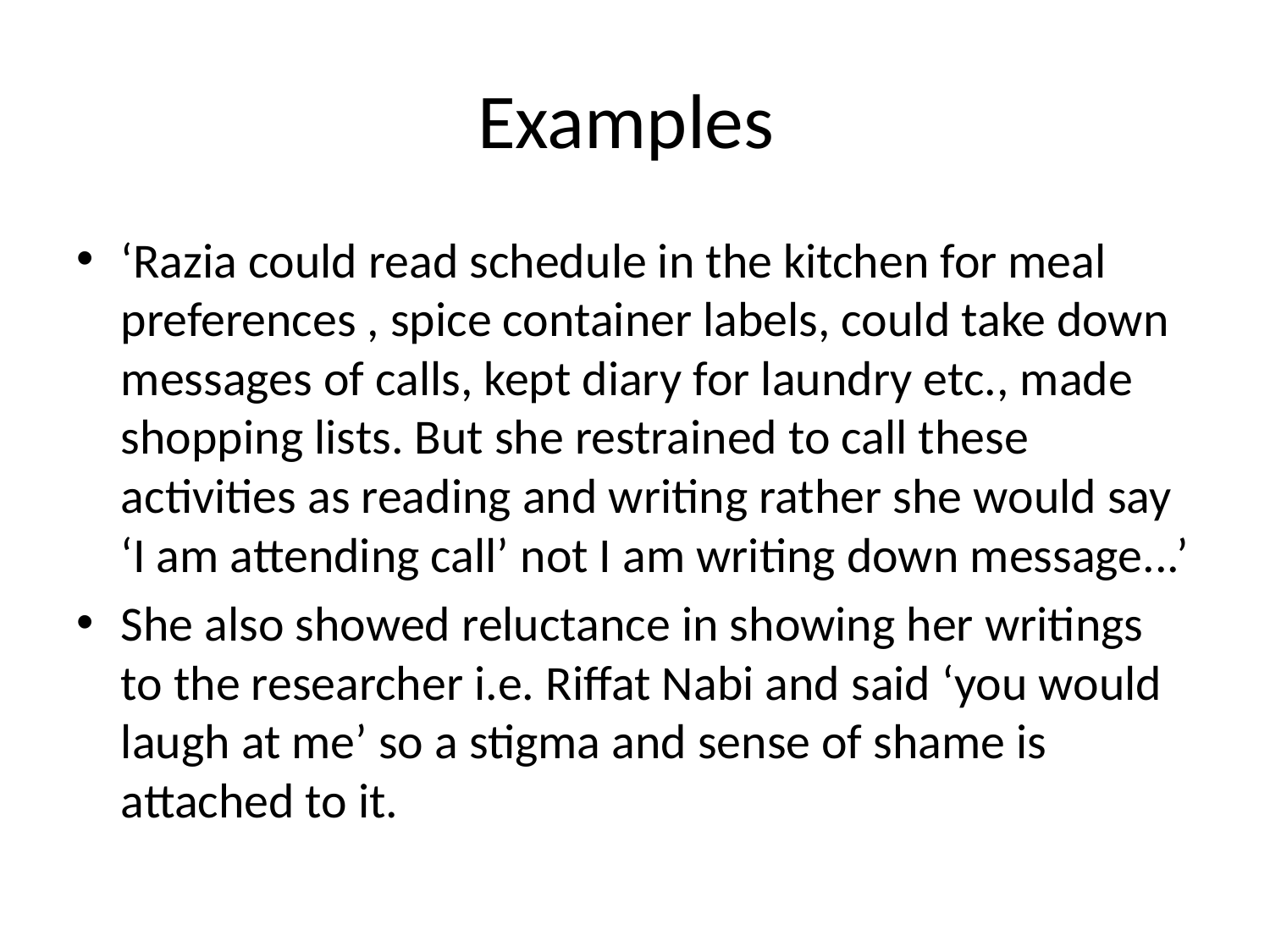

# Examples
‘Razia could read schedule in the kitchen for meal preferences , spice container labels, could take down messages of calls, kept diary for laundry etc., made shopping lists. But she restrained to call these activities as reading and writing rather she would say ‘I am attending call’ not I am writing down message...’
She also showed reluctance in showing her writings to the researcher i.e. Riffat Nabi and said ‘you would laugh at me’ so a stigma and sense of shame is attached to it.